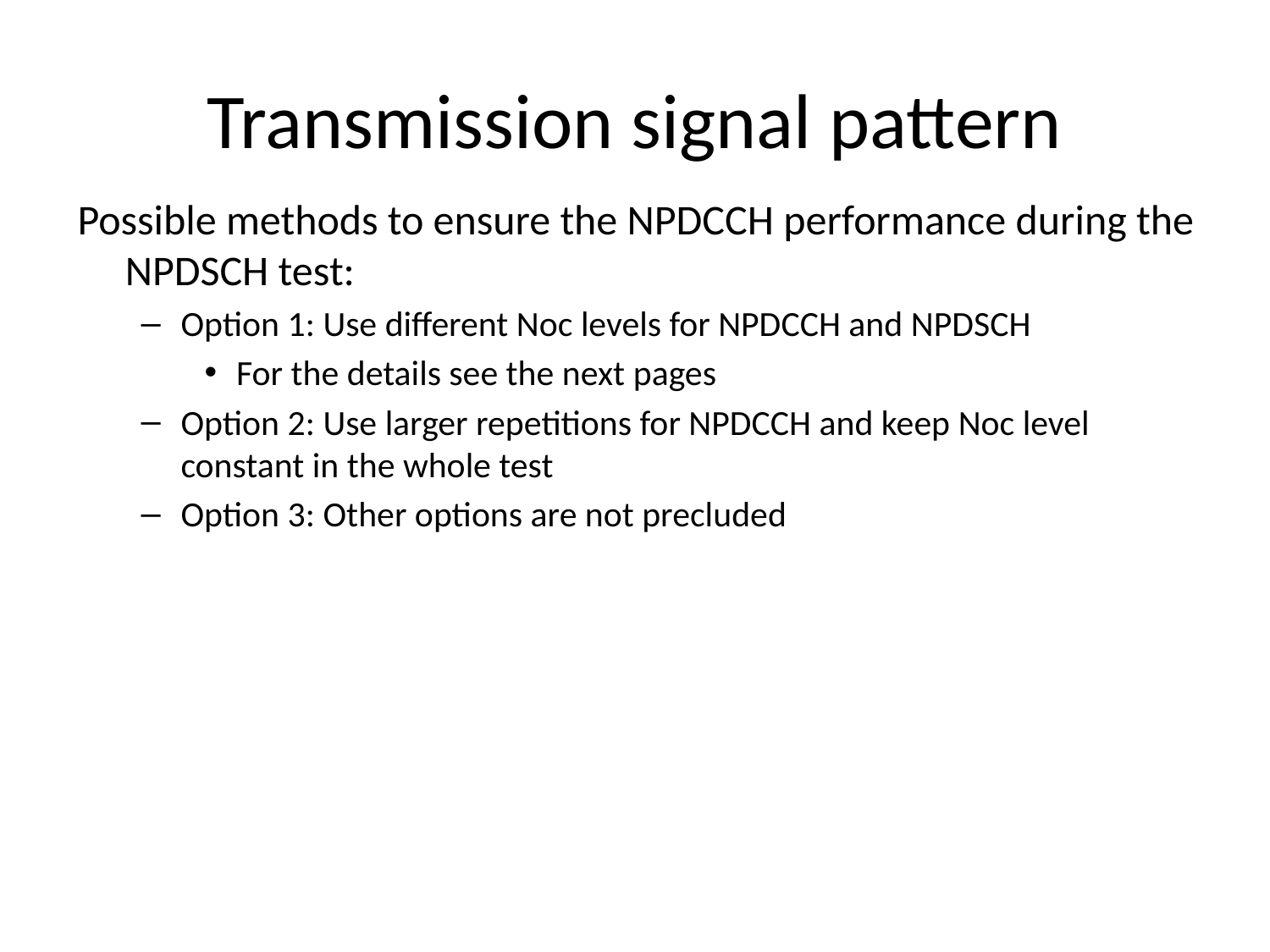

# Transmission signal pattern
Possible methods to ensure the NPDCCH performance during the NPDSCH test:
Option 1: Use different Noc levels for NPDCCH and NPDSCH
For the details see the next pages
Option 2: Use larger repetitions for NPDCCH and keep Noc level constant in the whole test
Option 3: Other options are not precluded